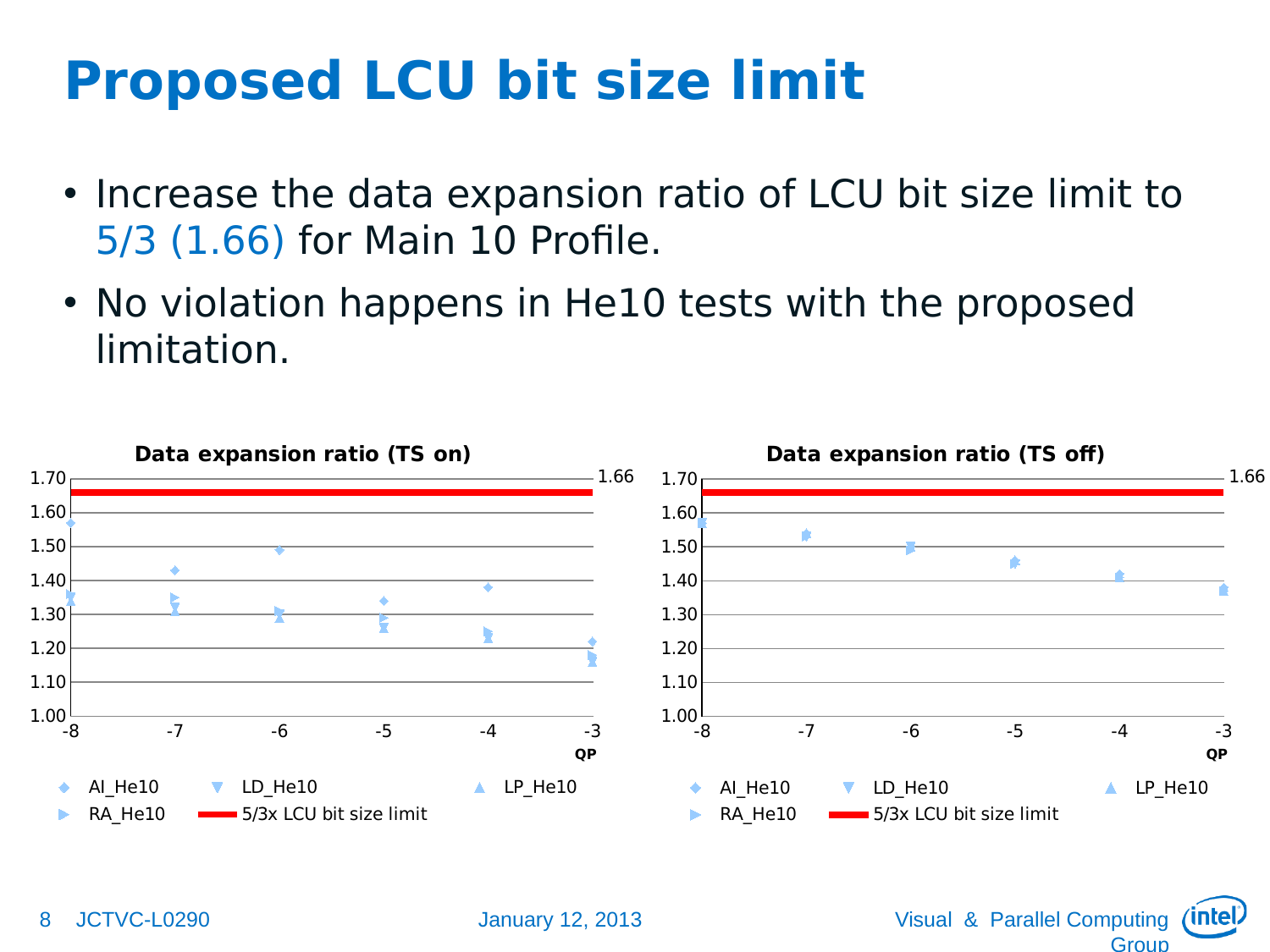

# Proposed LCU bit size limit
Increase the data expansion ratio of LCU bit size limit to 5/3 (1.66) for Main 10 Profile.
No violation happens in He10 tests with the proposed limitation.

### Chart: Data expansion ratio (TS on)

| Category |  |  |  |  |  |
|---|---|---|---|---|---|

### Chart: Data expansion ratio (TS off)

| Category |  |  |  |  |  |
|---|---|---|---|---|---|
8
JCTVC-L0290
January 12, 2013